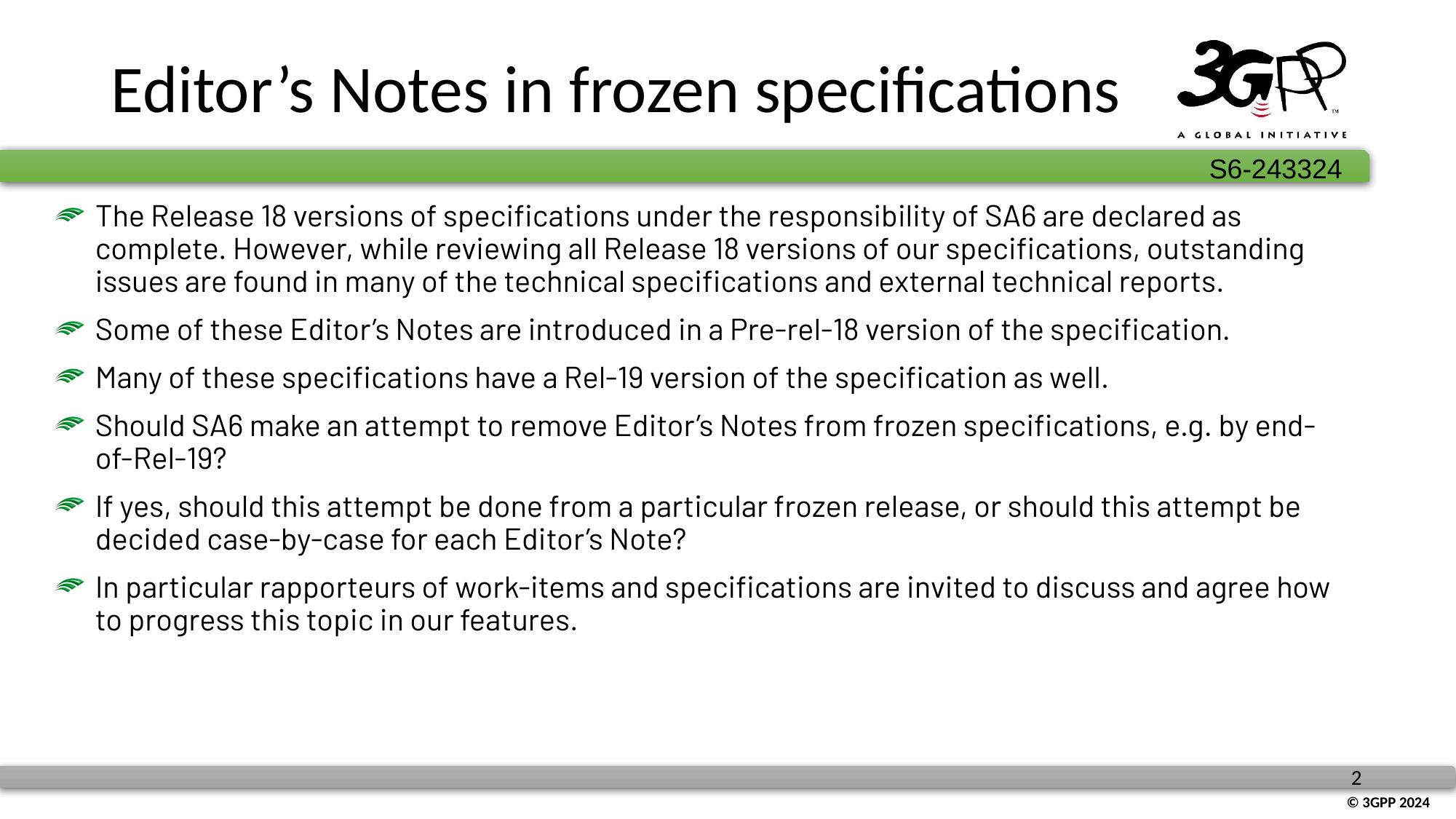

# Editor’s Notes in frozen specifications
The Release 18 versions of specifications under the responsibility of SA6 are declared as complete. However, while reviewing all Release 18 versions of our specifications, outstanding issues are found in many of the technical specifications and external technical reports.
Some of these Editor’s Notes are introduced in a Pre-rel-18 version of the specification.
Many of these specifications have a Rel-19 version of the specification as well.
Should SA6 make an attempt to remove Editor’s Notes from frozen specifications, e.g. by end-of-Rel-19?
If yes, should this attempt be done from a particular frozen release, or should this attempt be decided case-by-case for each Editor’s Note?
In particular rapporteurs of work-items and specifications are invited to discuss and agree how to progress this topic in our features.